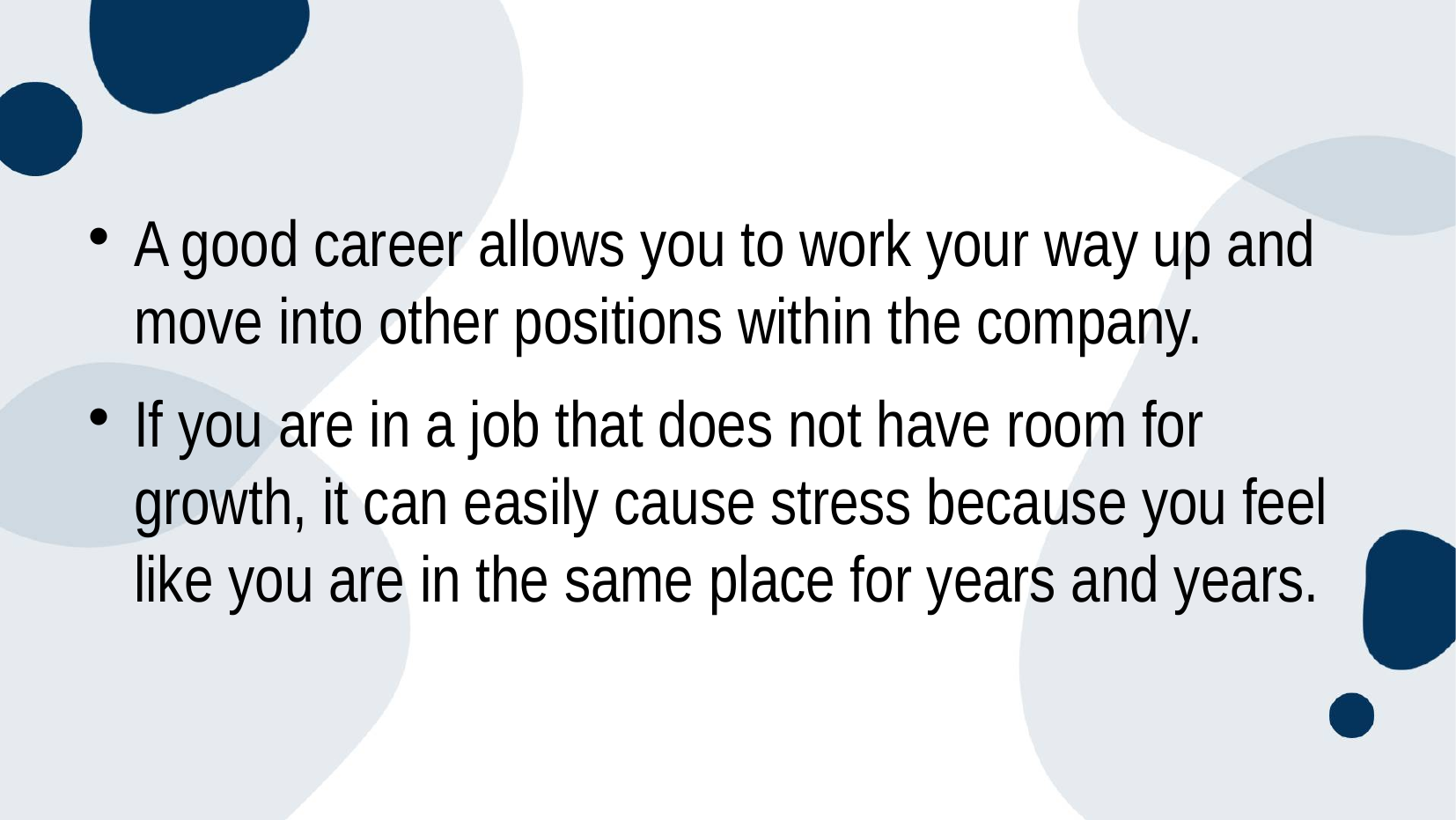

A good career allows you to work your way up and move into other positions within the company.
If you are in a job that does not have room for growth, it can easily cause stress because you feel like you are in the same place for years and years.